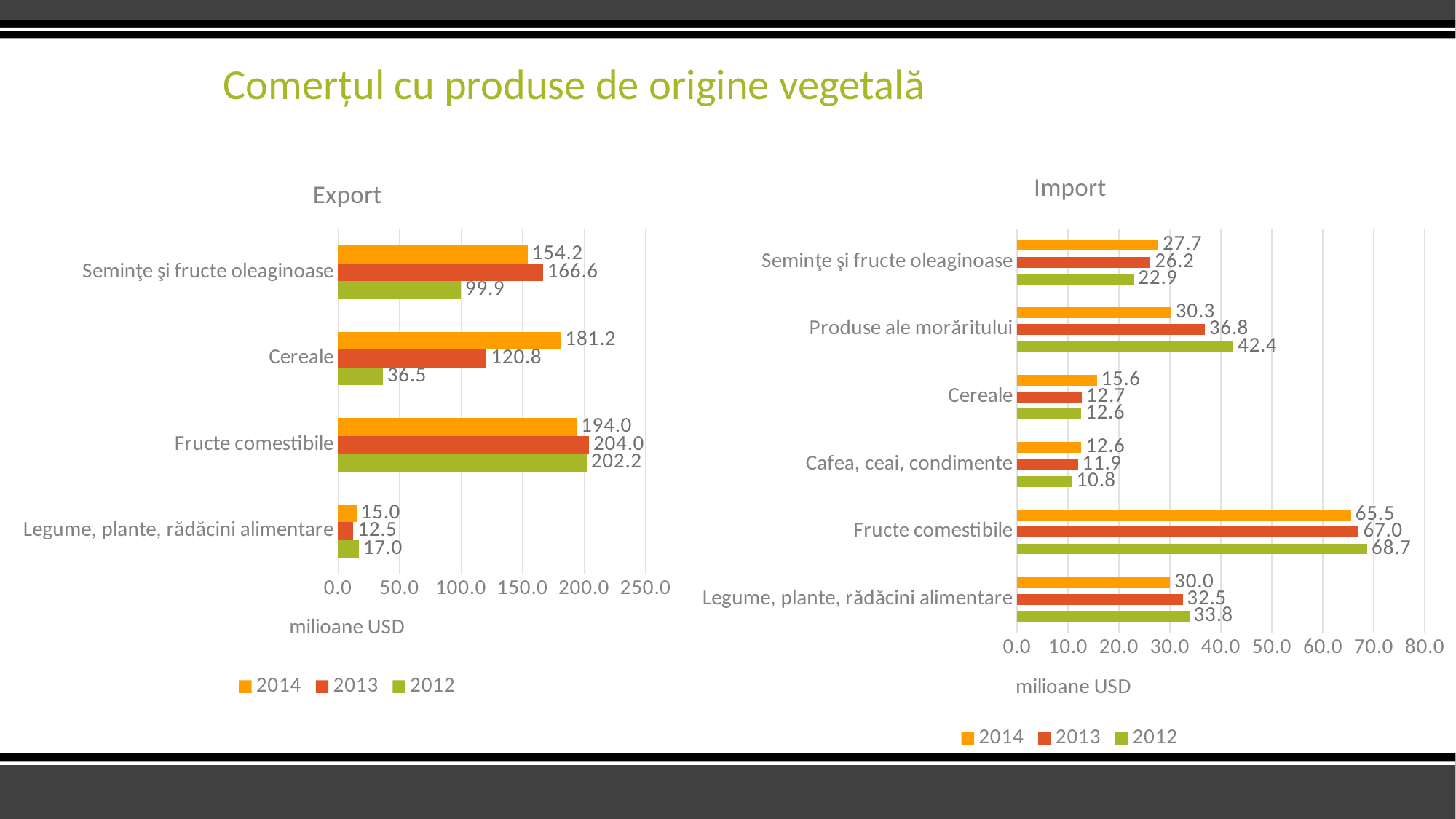

# Comerțul cu produse de origine vegetală

### Chart: Import

| Category | 2012 | 2013 | 2014 |
|---|---|---|---|
| Legume, plante, rădăcini alimentare | 33.798900000000025 | 32.4915 | 30.021 |
| Fructe comestibile | 68.73279999999998 | 67.04830000000001 | 65.53720000000001 |
| Cafea, ceai, condimente | 10.779400000000004 | 11.9306 | 12.6137 |
| Cereale | 12.567800000000002 | 12.679800000000002 | 15.632100000000001 |
| Produse ale morăritului | 42.42610000000001 | 36.82950000000001 | 30.26229999999999 |
| Seminţe şi fructe oleaginoase | 22.91389999999999 | 26.159899999999997 | 27.7182 |

### Chart: Export

| Category | 2012 | 2013 | 2014 |
|---|---|---|---|
| Legume, plante, rădăcini alimentare | 16.959699999999984 | 12.542300000000003 | 15.0469 |
| Fructe comestibile | 202.15359999999998 | 203.95220000000006 | 194.0113 |
| Cereale | 36.5075 | 120.7627 | 181.24290000000002 |
| Seminţe şi fructe oleaginoase | 99.88719999999999 | 166.63359999999994 | 154.20999999999998 |